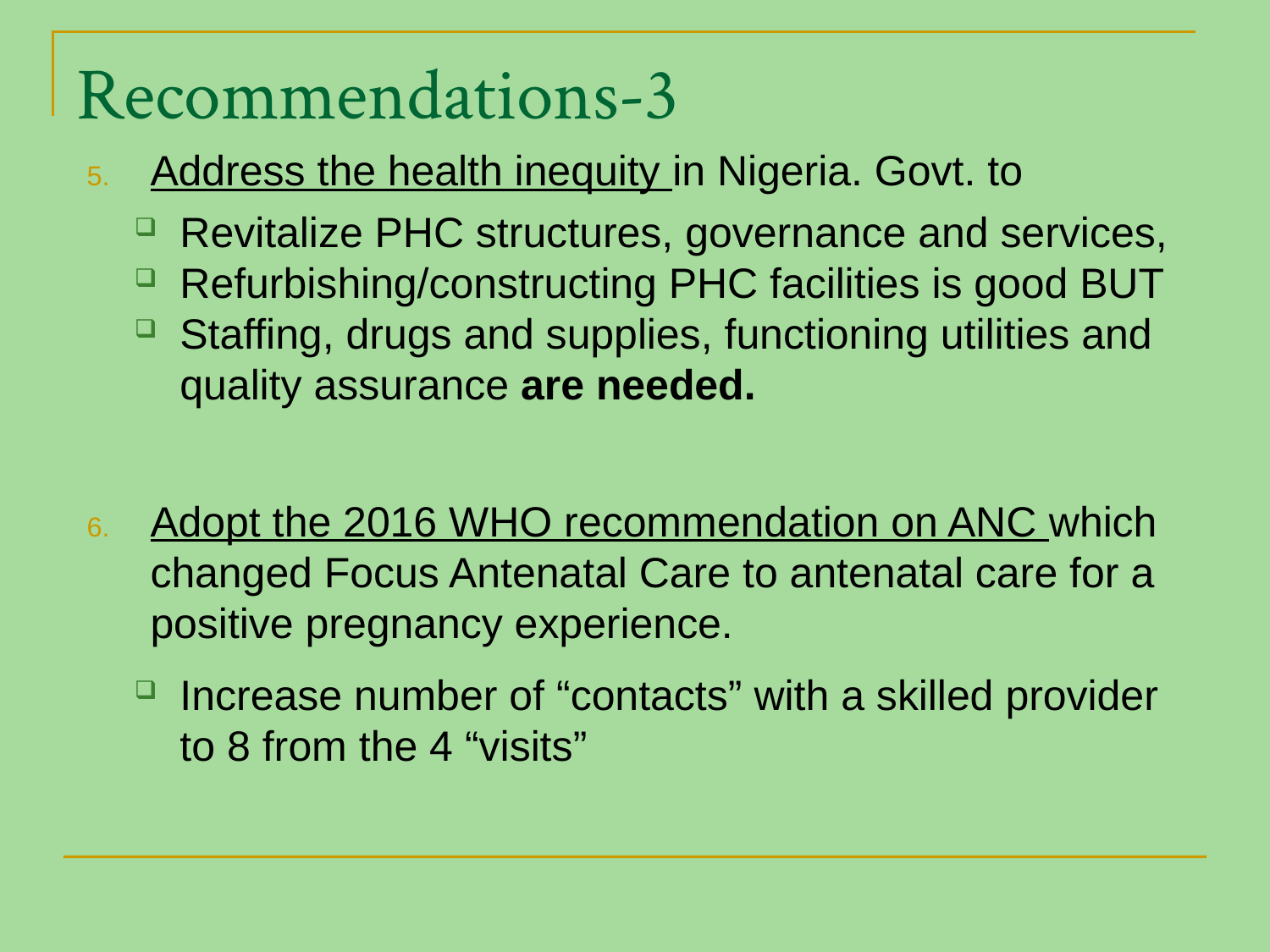

# Recommendations-3
Address the health inequity in Nigeria. Govt. to
Revitalize PHC structures, governance and services,
Refurbishing/constructing PHC facilities is good BUT
Staffing, drugs and supplies, functioning utilities and quality assurance are needed.

Adopt the 2016 WHO recommendation on ANC which changed Focus Antenatal Care to antenatal care for a positive pregnancy experience.
Increase number of “contacts” with a skilled provider to 8 from the 4 “visits”